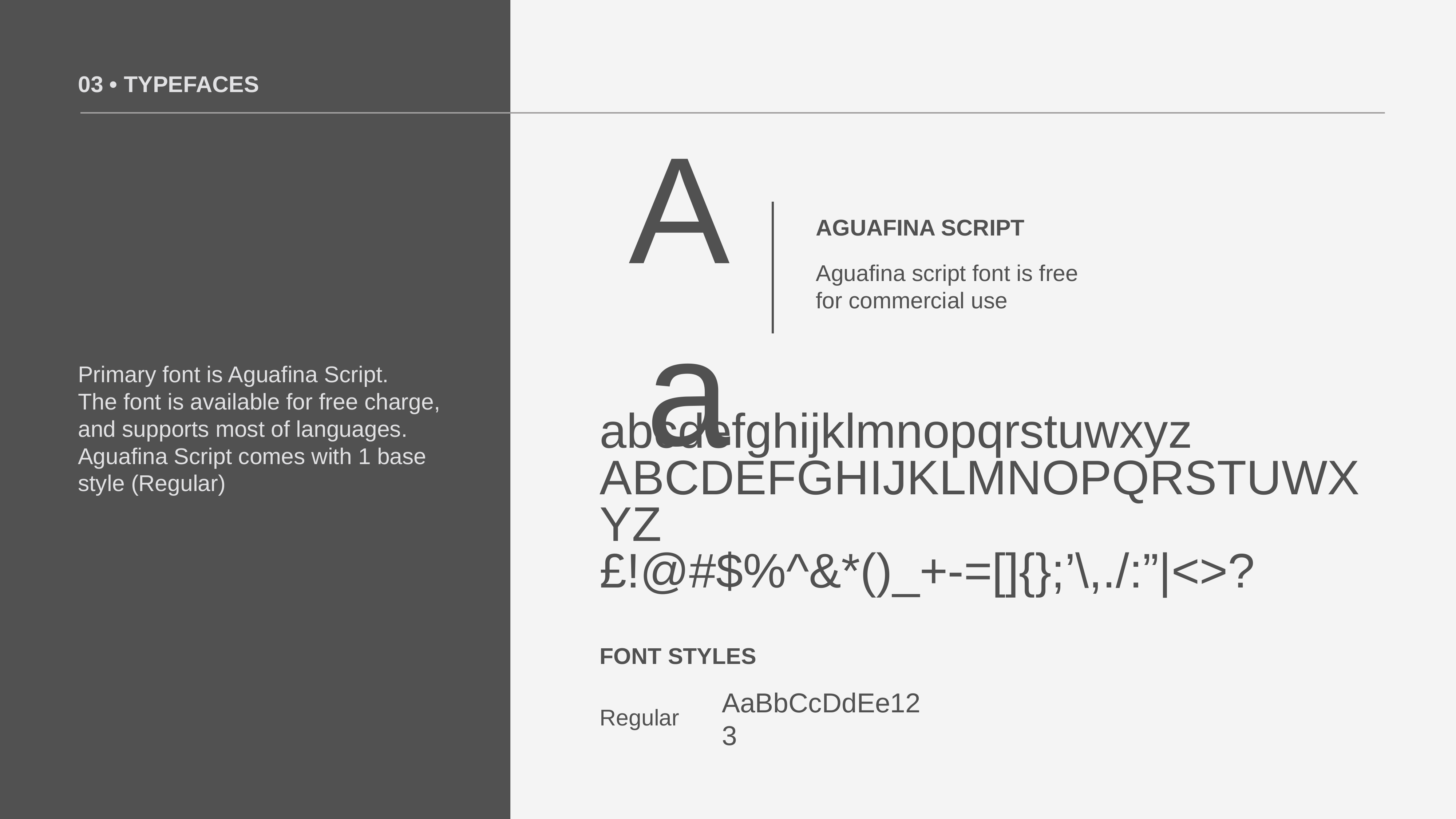

03 • TYPEFACES
AGUAFINA SCRIPT
Aa
Aguafina script font is free
for commercial use
Primary font is Aguafina Script.
The font is available for free charge, and supports most of languages. Aguafina Script comes with 1 base style (Regular)
abcdefghijklmnopqrstuwxyz ABCDEFGHIJKLMNOPQRSTUWXYZ
£!@#$%^&*()_+-=[]{};’\,./:”|<>?
FONT STYLES
Regular
AaBbCcDdEe123